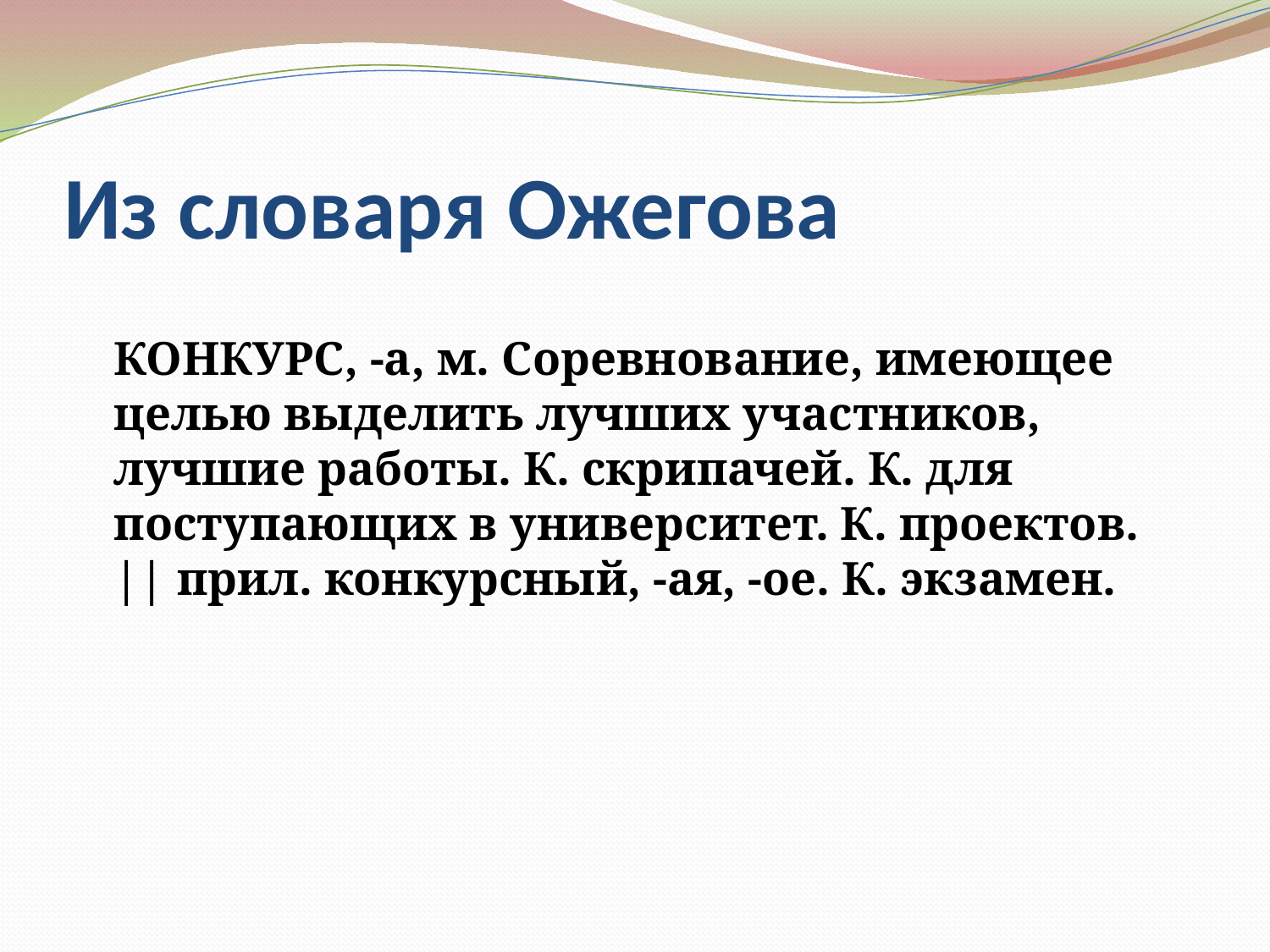

# Из словаря Ожегова
КОНКУРС, -а, м. Соревнование, имеющее целью выделить лучших участников, лучшие работы. К. скрипачей. К. для поступающих в университет. К. проектов. || прил. конкурсный, -ая, -ое. К. экзамен.